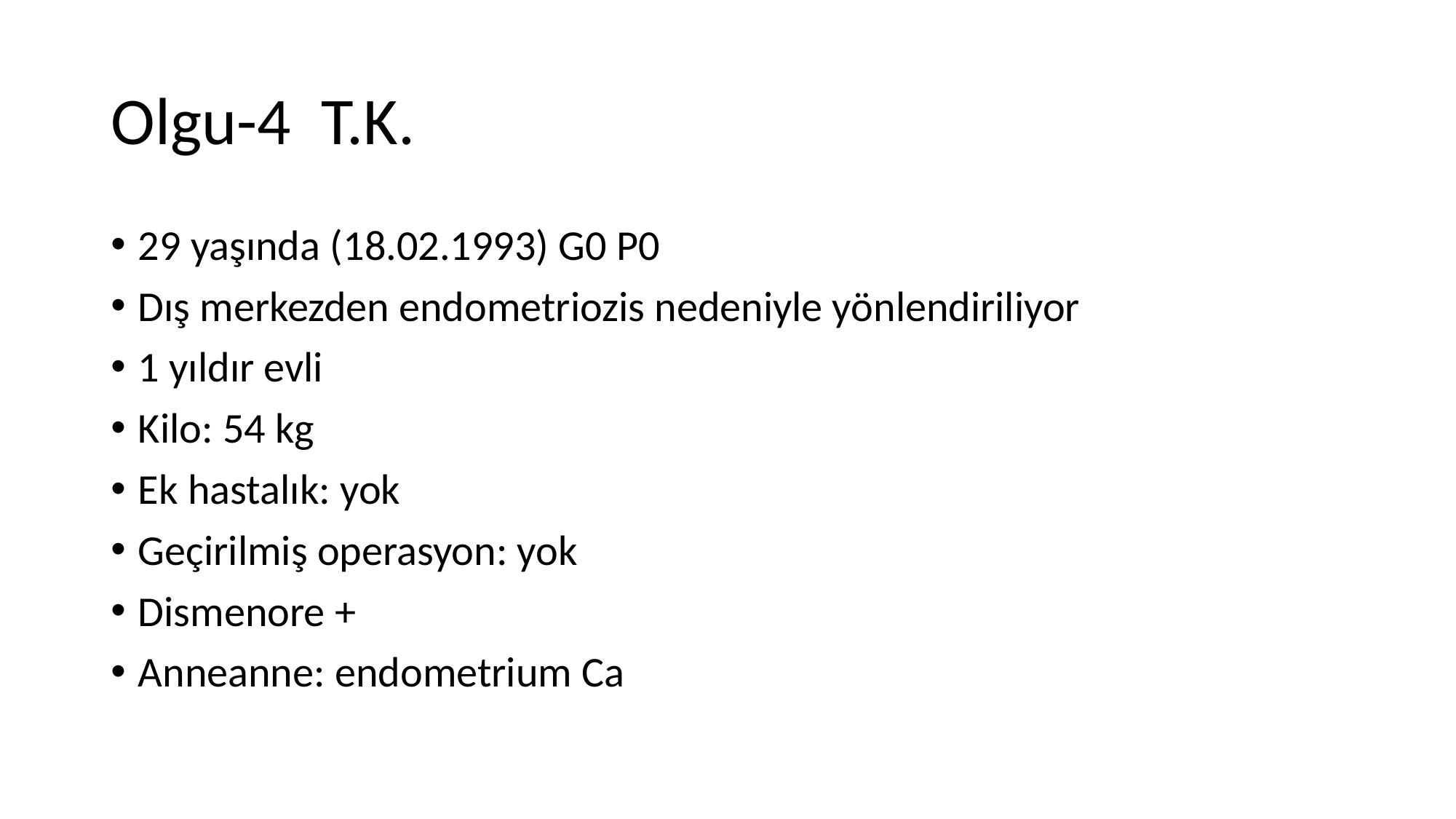

# Olgu-4  T.K.
29 yaşında (18.02.1993) G0 P0
Dış merkezden endometriozis nedeniyle yönlendiriliyor
1 yıldır evli
Kilo: 54 kg
Ek hastalık: yok
Geçirilmiş operasyon: yok
Dismenore +
Anneanne: endometrium Ca